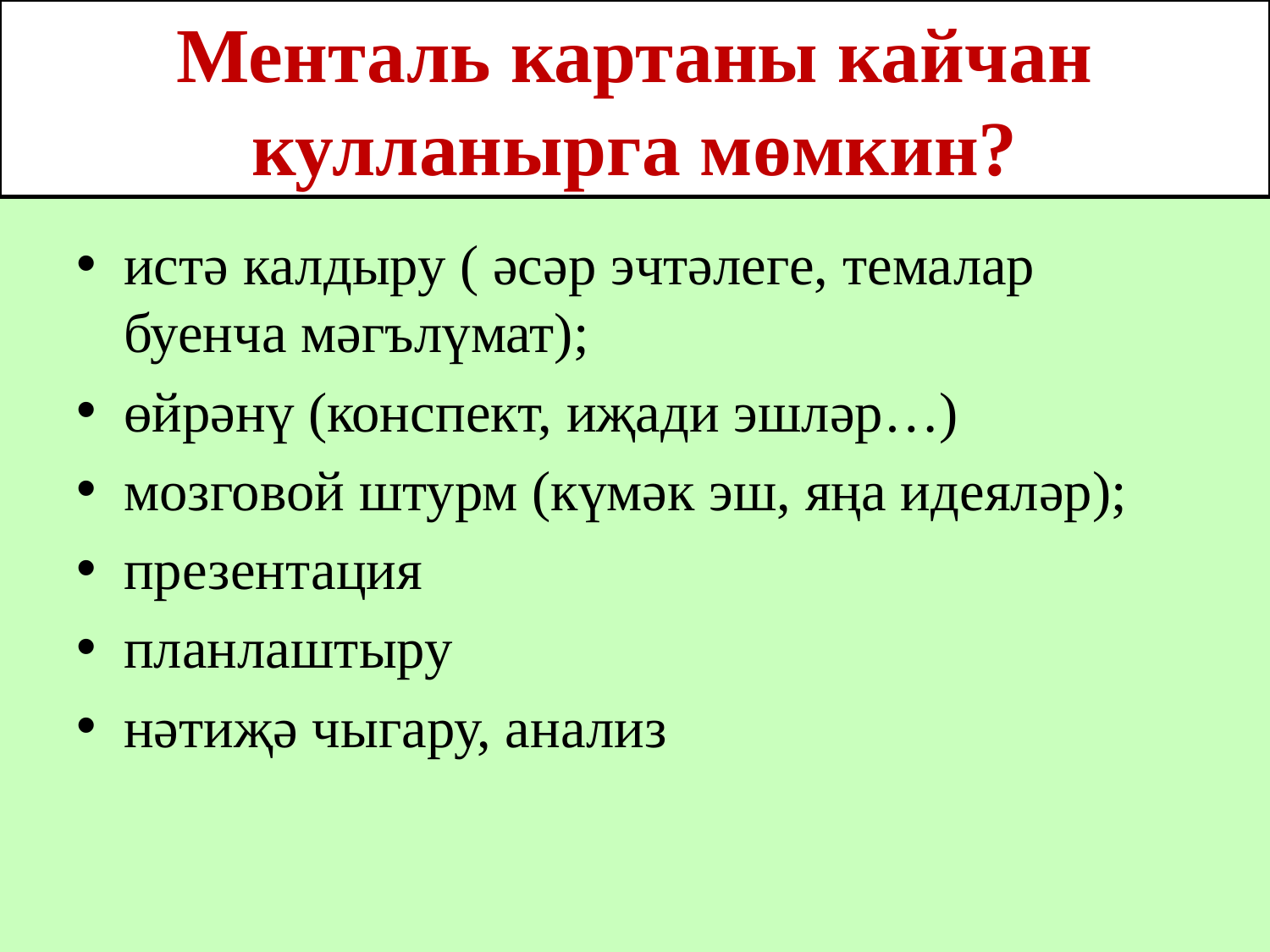

# Менталь картаны кайчан кулланырга мөмкин?
истә калдыру ( әсәр эчтәлеге, темалар буенча мәгълүмат);
өйрәнү (конспект, иҗади эшләр…)
мозговой штурм (күмәк эш, яңа идеяләр);
презентация
планлаштыру
нәтиҗә чыгару, анализ